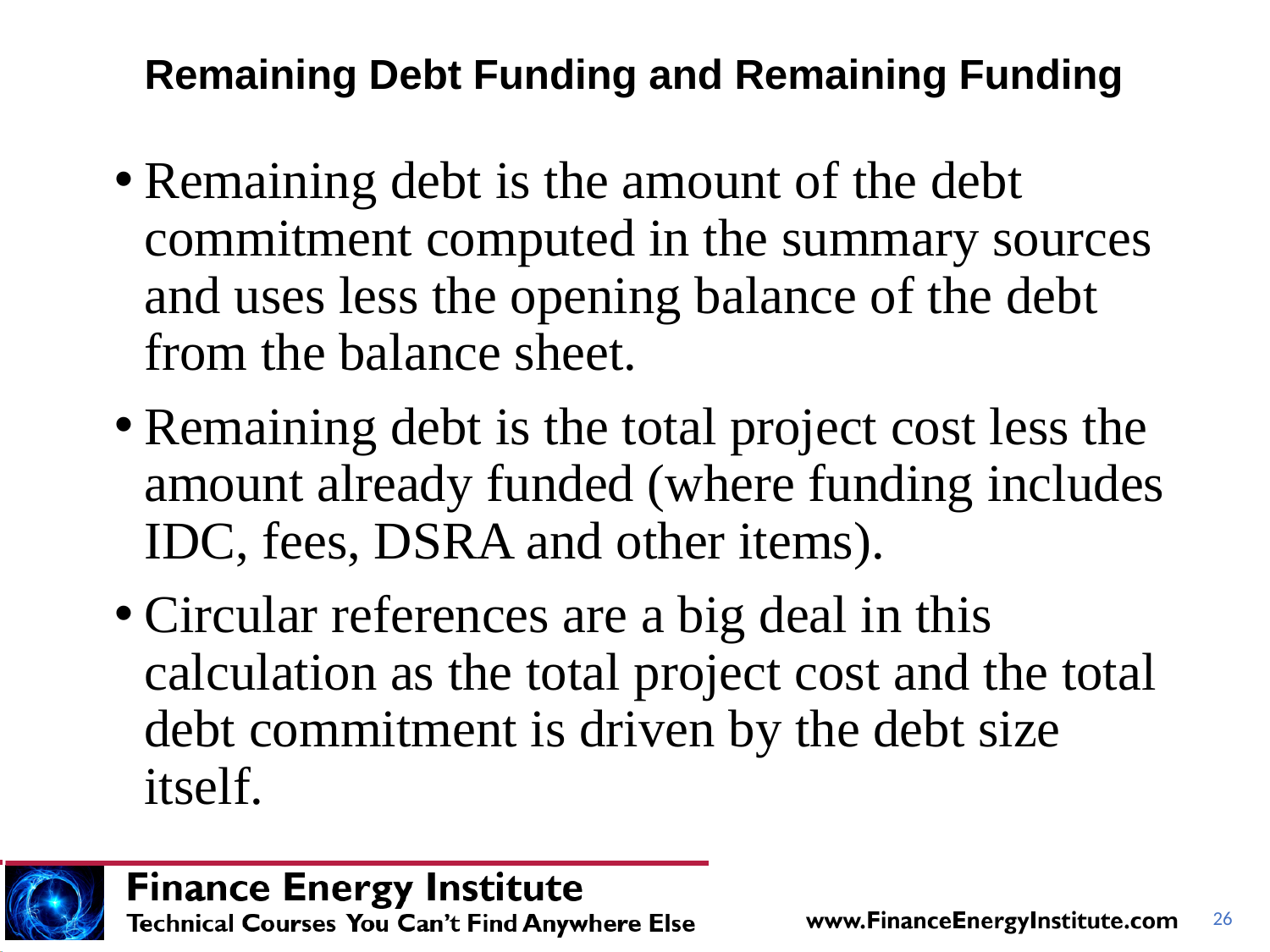

# Remaining Debt Funding and Remaining Funding
Remaining debt is the amount of the debt commitment computed in the summary sources and uses less the opening balance of the debt from the balance sheet.
Remaining debt is the total project cost less the amount already funded (where funding includes IDC, fees, DSRA and other items).
Circular references are a big deal in this calculation as the total project cost and the total debt commitment is driven by the debt size itself.
26